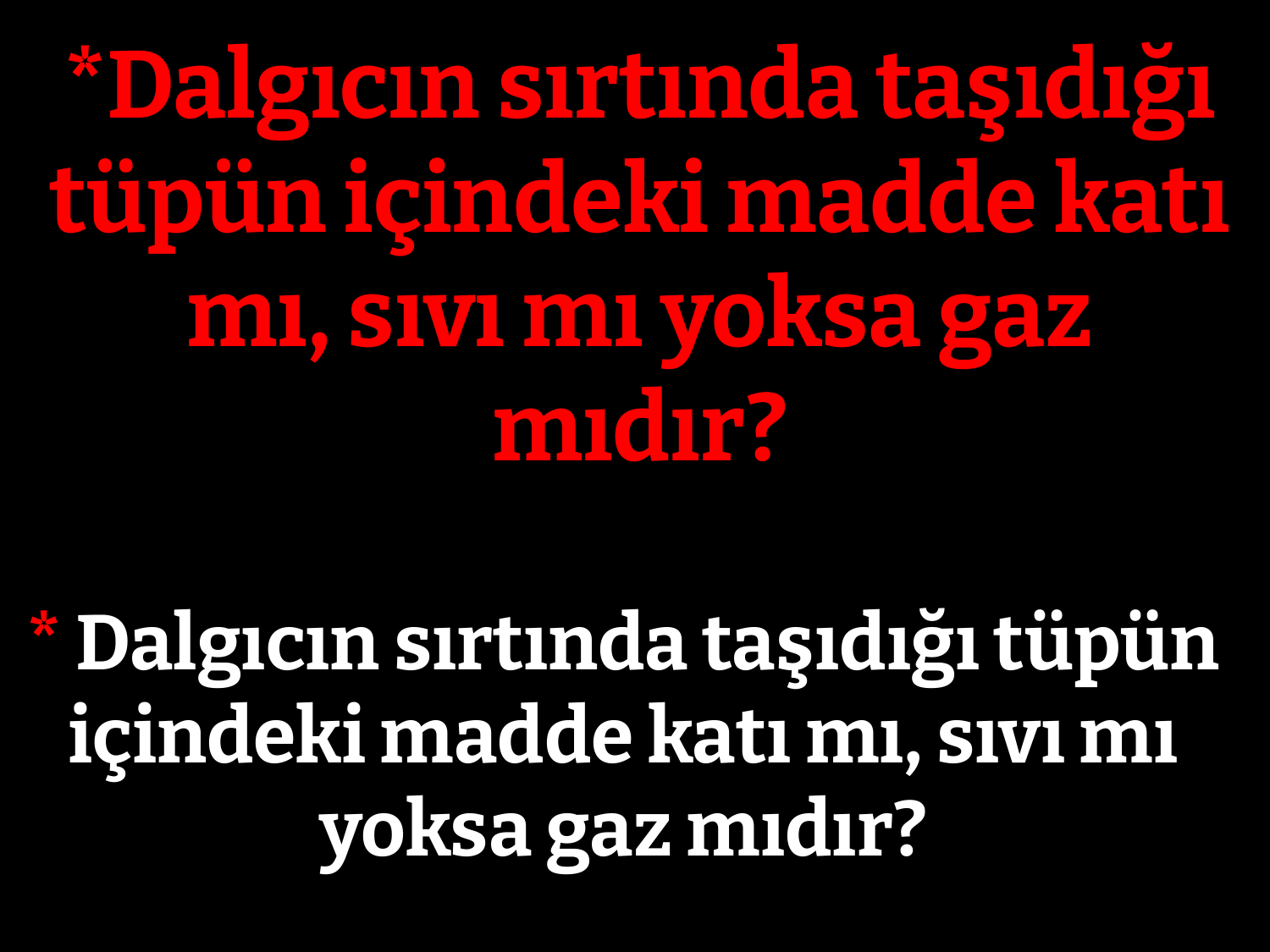

*Dalgıcın sırtında taşıdığı tüpün içindeki madde katı mı, sıvı mı yoksa gaz mıdır?
* Dalgıcın sırtında taşıdığı tüpün içindeki madde katı mı, sıvı mı yoksa gaz mıdır?